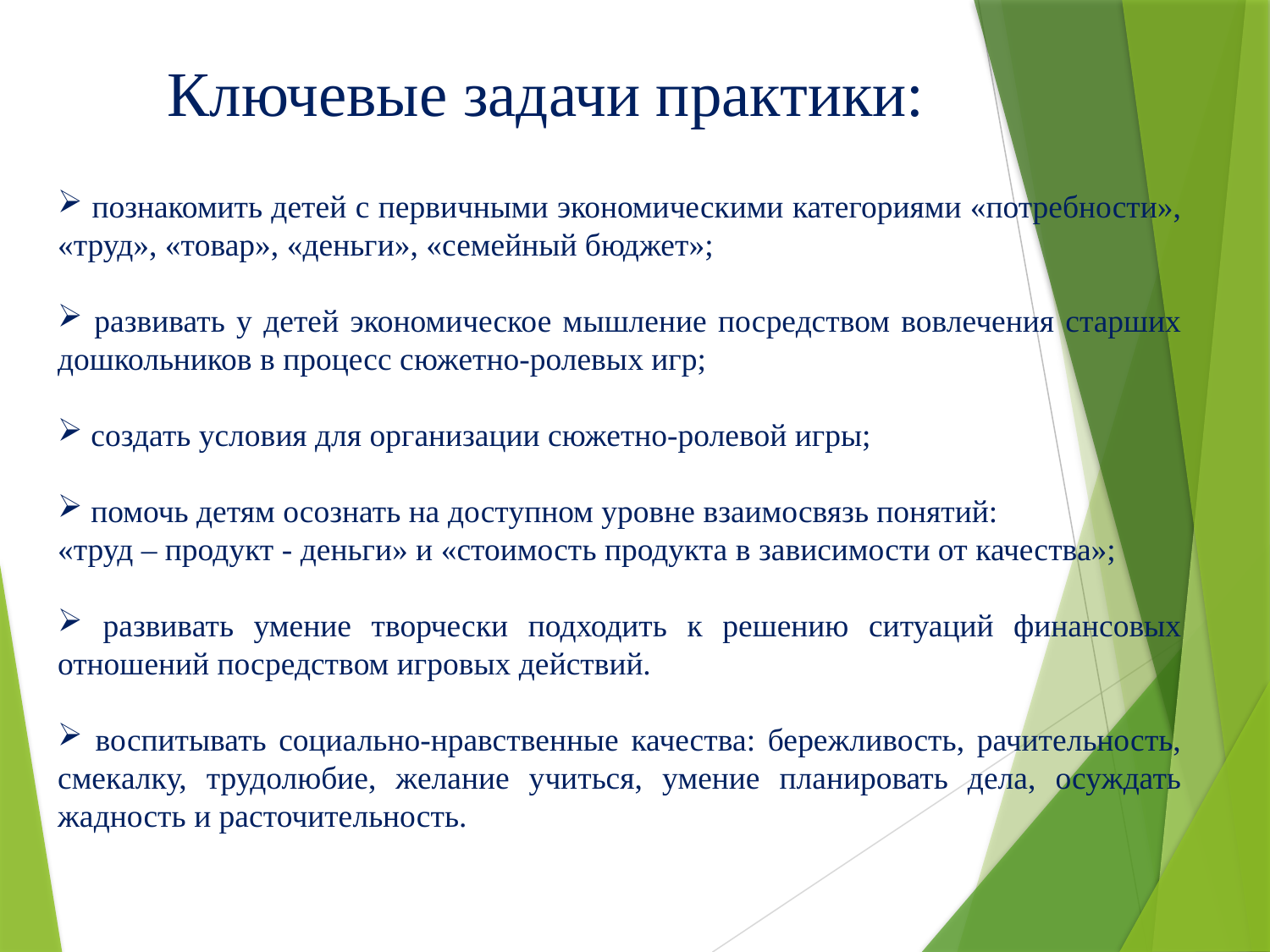

# Ключевые задачи практики:
 познакомить детей с первичными экономическими категориями «потребности», «труд», «товар», «деньги», «семейный бюджет»;

 развивать у детей экономическое мышление посредством вовлечения старших дошкольников в процесс сюжетно-ролевых игр;

 создать условия для организации сюжетно-ролевой игры;

 помочь детям осознать на доступном уровне взаимосвязь понятий:
«труд – продукт - деньги» и «стоимость продукта в зависимости от качества»;

 развивать умение творчески подходить к решению ситуаций финансовых отношений посредством игровых действий.

 воспитывать социально-нравственные качества: бережливость, рачительность, смекалку, трудолюбие, желание учиться, умение планировать дела, осуждать жадность и расточительность.